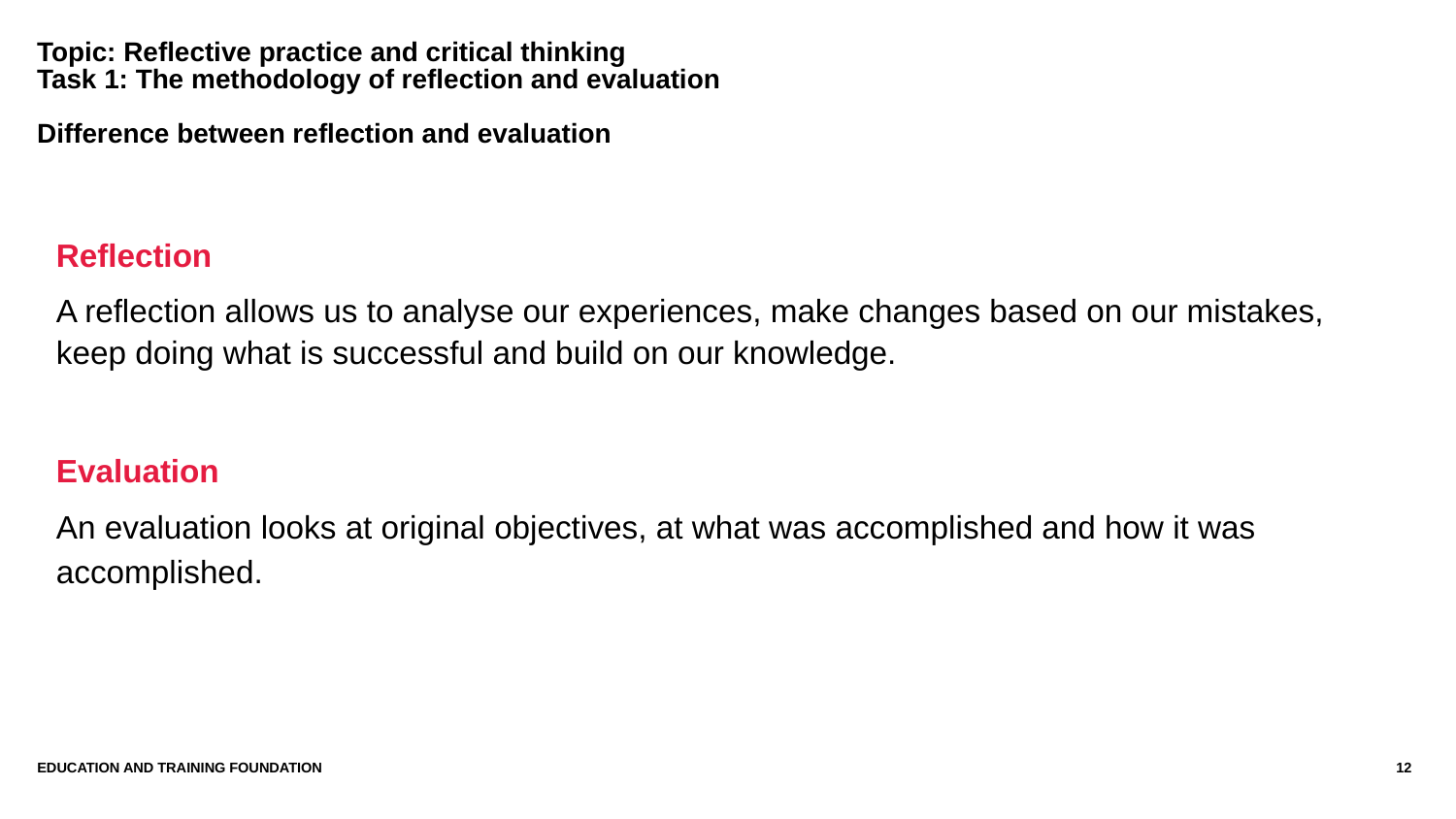

# Topic: Reflective practice and critical thinking Task 1: The methodology of reflection and evaluation Difference between reflection and evaluation
Reflection
A reflection allows us to analyse our experiences, make changes based on our mistakes, keep doing what is successful and build on our knowledge.

Evaluation
An evaluation looks at original objectives, at what was accomplished and how it was accomplished.

Education and Training Foundation
12